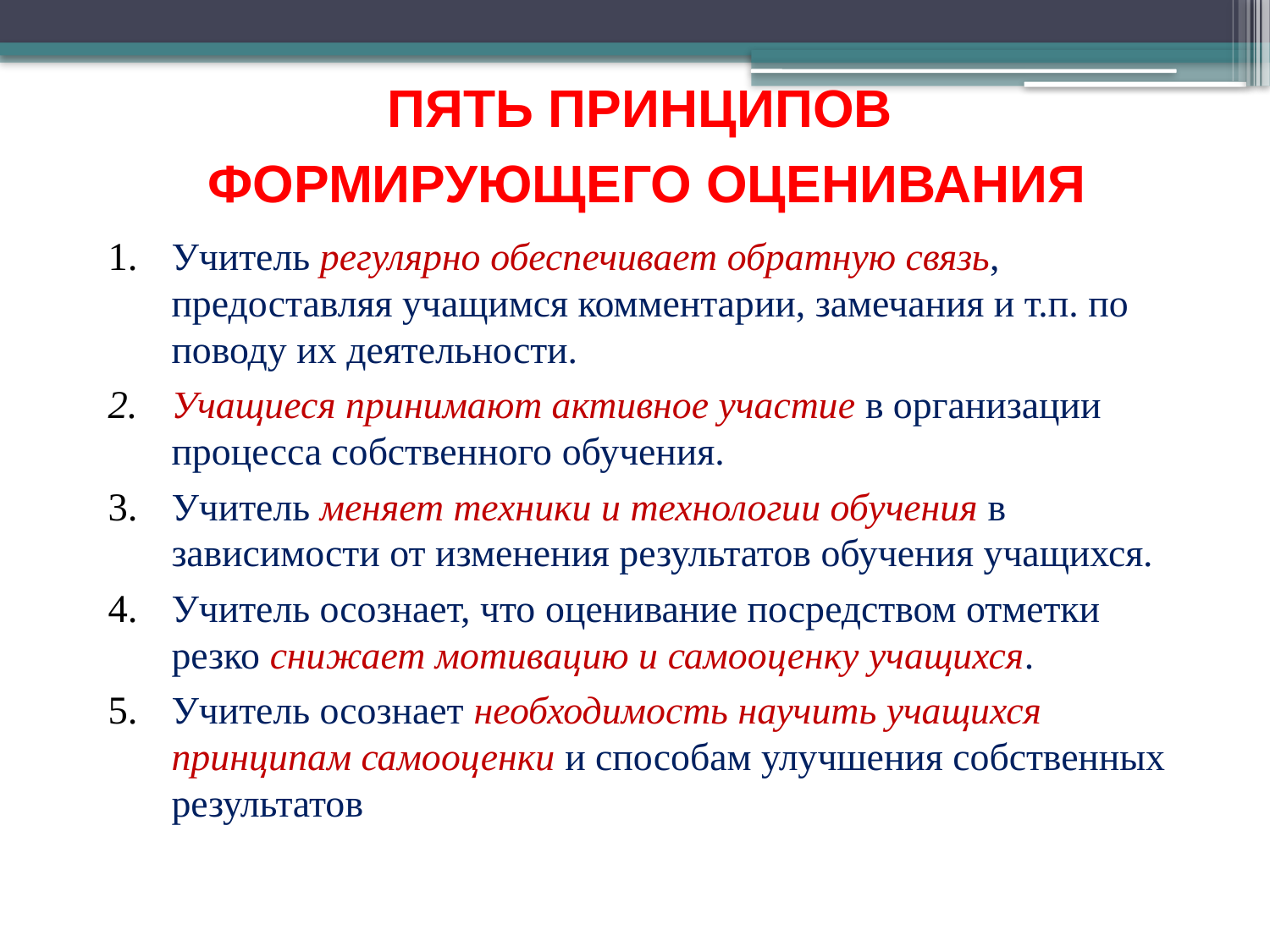

Пять принципов
формирующего оценивания
Учитель регулярно обеспечивает обратную связь, предоставляя учащимся комментарии, замечания и т.п. по поводу их деятельности.
Учащиеся принимают активное участие в организации процесса собственного обучения.
Учитель меняет техники и технологии обучения в зависимости от изменения результатов обучения учащихся.
Учитель осознает, что оценивание посредством отметки резко снижает мотивацию и самооценку учащихся.
Учитель осознает необходимость научить учащихся принципам самооценки и способам улучшения собственных результатов